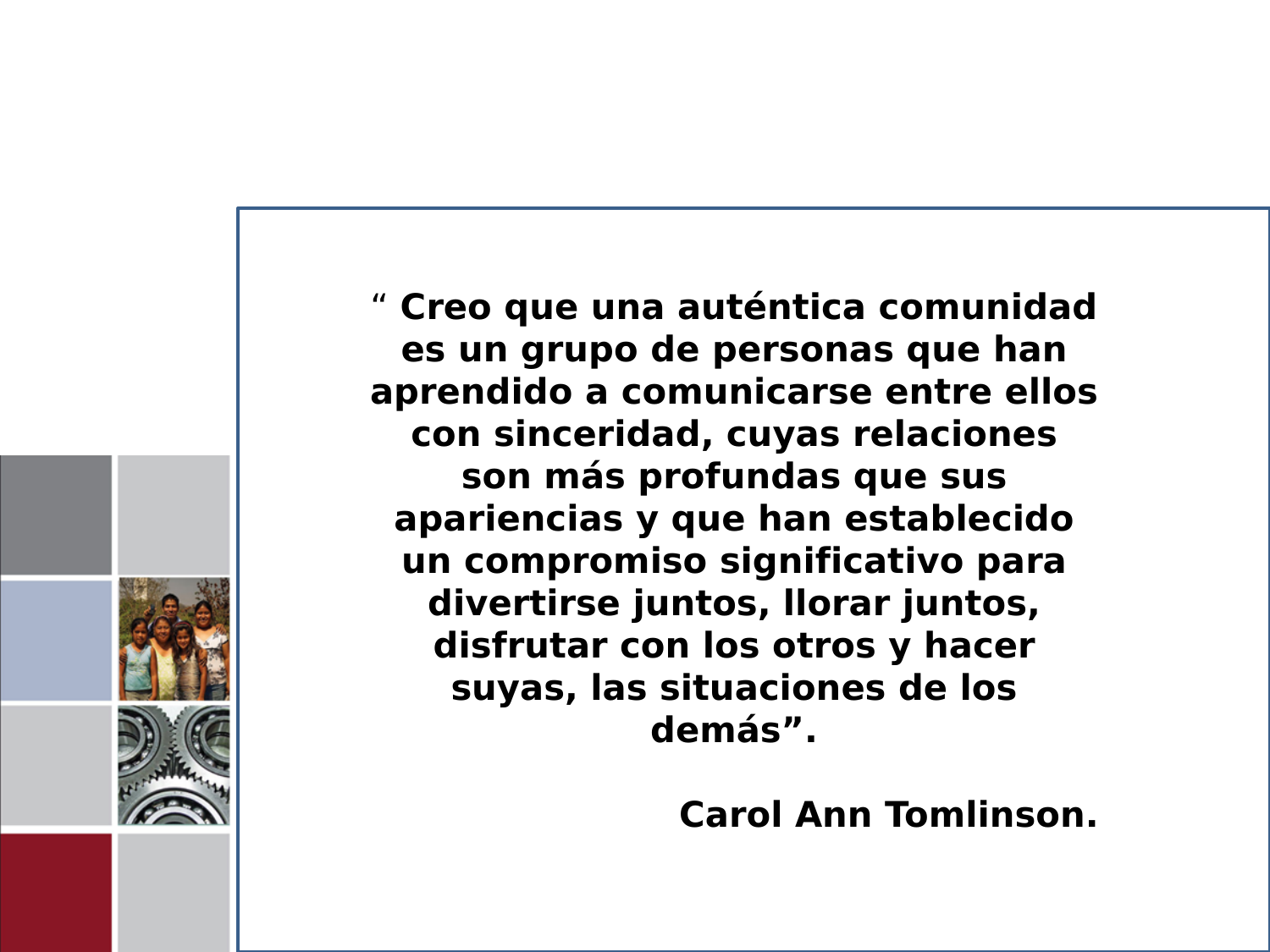

“ Creo que una auténtica comunidad es un grupo de personas que han aprendido a comunicarse entre ellos con sinceridad, cuyas relaciones son más profundas que sus apariencias y que han establecido un compromiso significativo para divertirse juntos, llorar juntos, disfrutar con los otros y hacer suyas, las situaciones de los demás”.

Carol Ann Tomlinson.